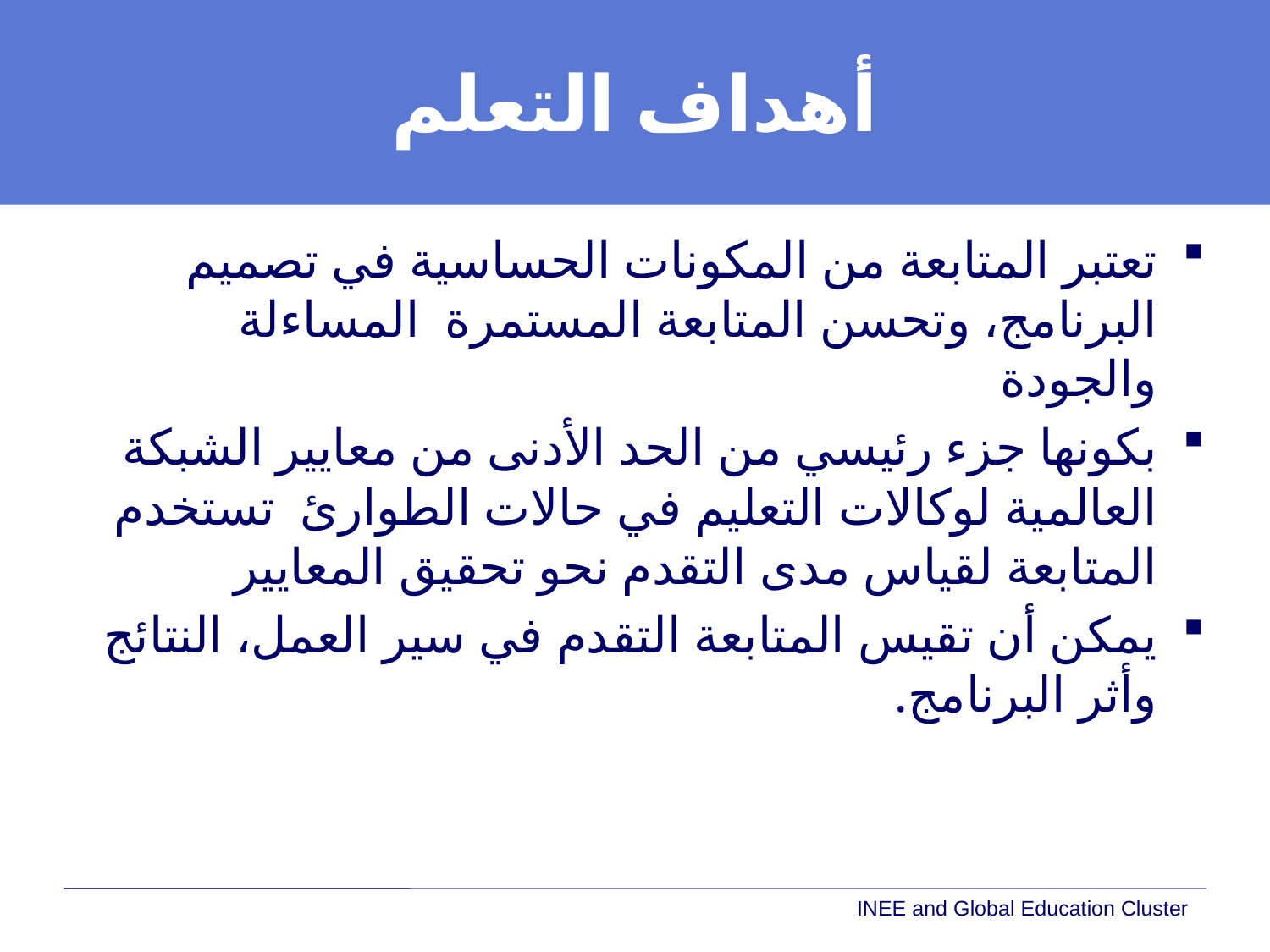

# أهداف التعلم
تعتبر المتابعة من المكونات الحساسية في تصميم البرنامج، وتحسن المتابعة المستمرة  المساءلة والجودة
بكونها جزء رئيسي من الحد الأدنى من معايير الشبكة العالمية لوكالات التعليم في حالات الطوارئ  تستخدم المتابعة لقياس مدى التقدم نحو تحقيق المعايير
يمكن أن تقيس المتابعة التقدم في سير العمل، النتائج وأثر البرنامج.

INEE and Global Education Cluster